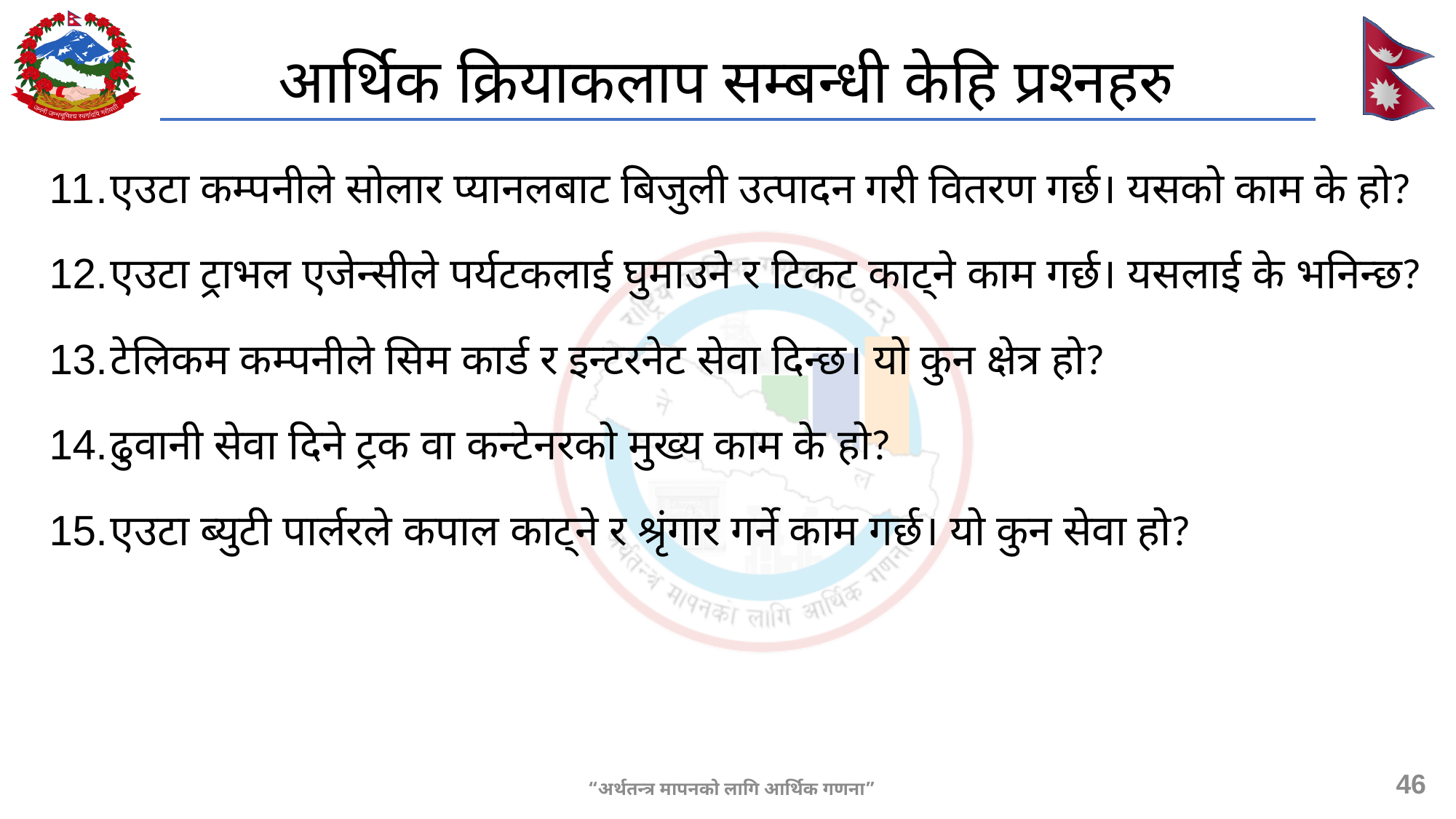

# आर्थिक क्रियाकलाप सम्बन्धी केहि प्रश्नहरु
एउटा कम्पनीले सोलार प्यानलबाट बिजुली उत्पादन गरी वितरण गर्छ। यसको काम के हो?
एउटा ट्राभल एजेन्सीले पर्यटकलाई घुमाउने र टिकट काट्ने काम गर्छ। यसलाई के भनिन्छ?
टेलिकम कम्पनीले सिम कार्ड र इन्टरनेट सेवा दिन्छ। यो कुन क्षेत्र हो?
ढुवानी सेवा दिने ट्रक वा कन्टेनरको मुख्य काम के हो?
एउटा ब्युटी पार्लरले कपाल काट्ने र श्रृंगार गर्ने काम गर्छ। यो कुन सेवा हो?

46
“अर्थतन्त्र मापनको लागि आर्थिक गणना”